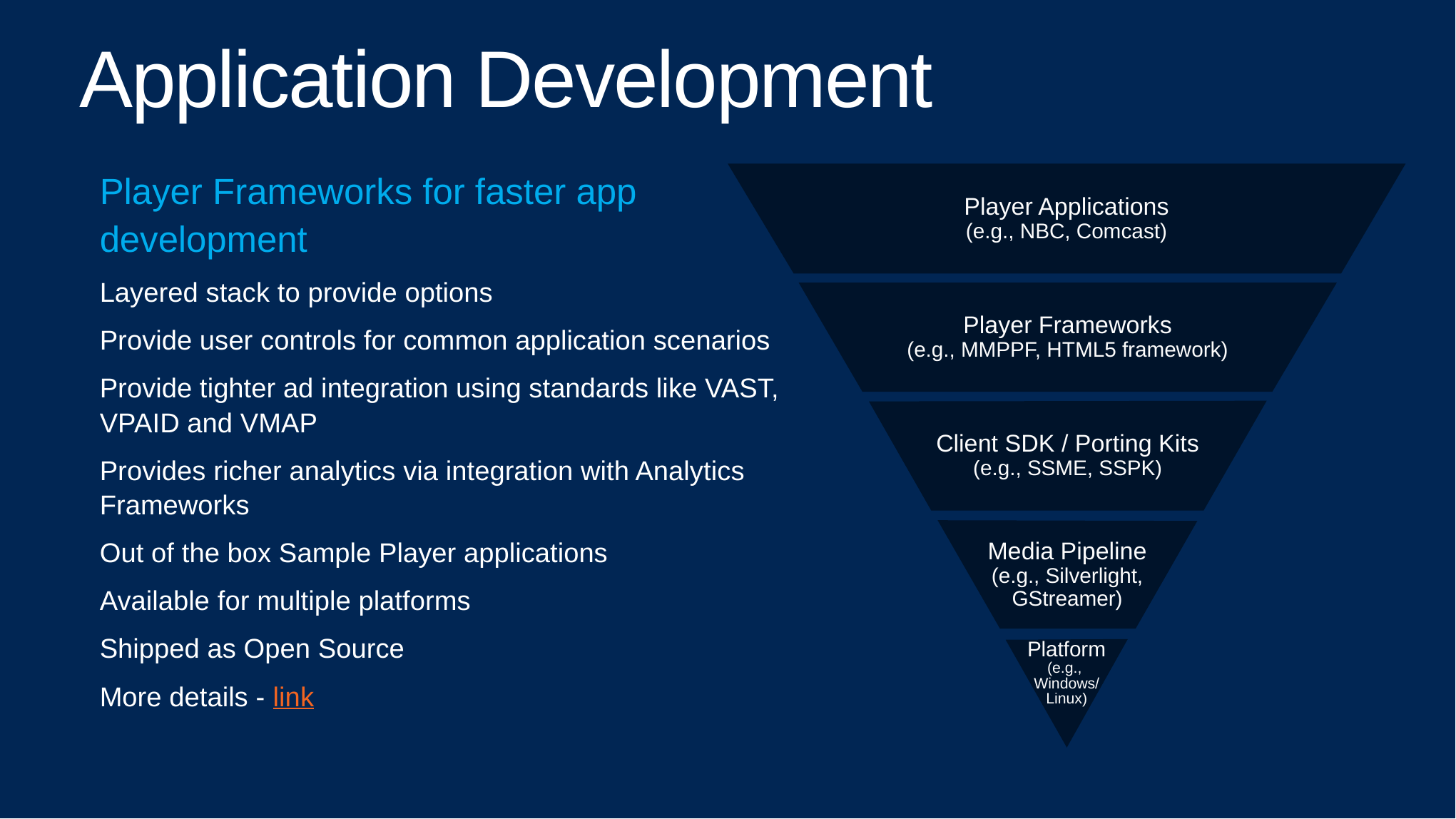

# Application Development
Player Applications
(e.g., NBC, Comcast)
Player Frameworks for faster app development
Layered stack to provide options
Provide user controls for common application scenarios
Provide tighter ad integration using standards like VAST, VPAID and VMAP
Provides richer analytics via integration with Analytics Frameworks
Out of the box Sample Player applications
Available for multiple platforms
Shipped as Open Source
More details - link
Player Frameworks
(e.g., MMPPF, HTML5 framework)
Client SDK / Porting Kits
(e.g., SSME, SSPK)
Media Pipeline
(e.g., Silverlight, GStreamer)
Platform
(e.g.,
Windows/ Linux)